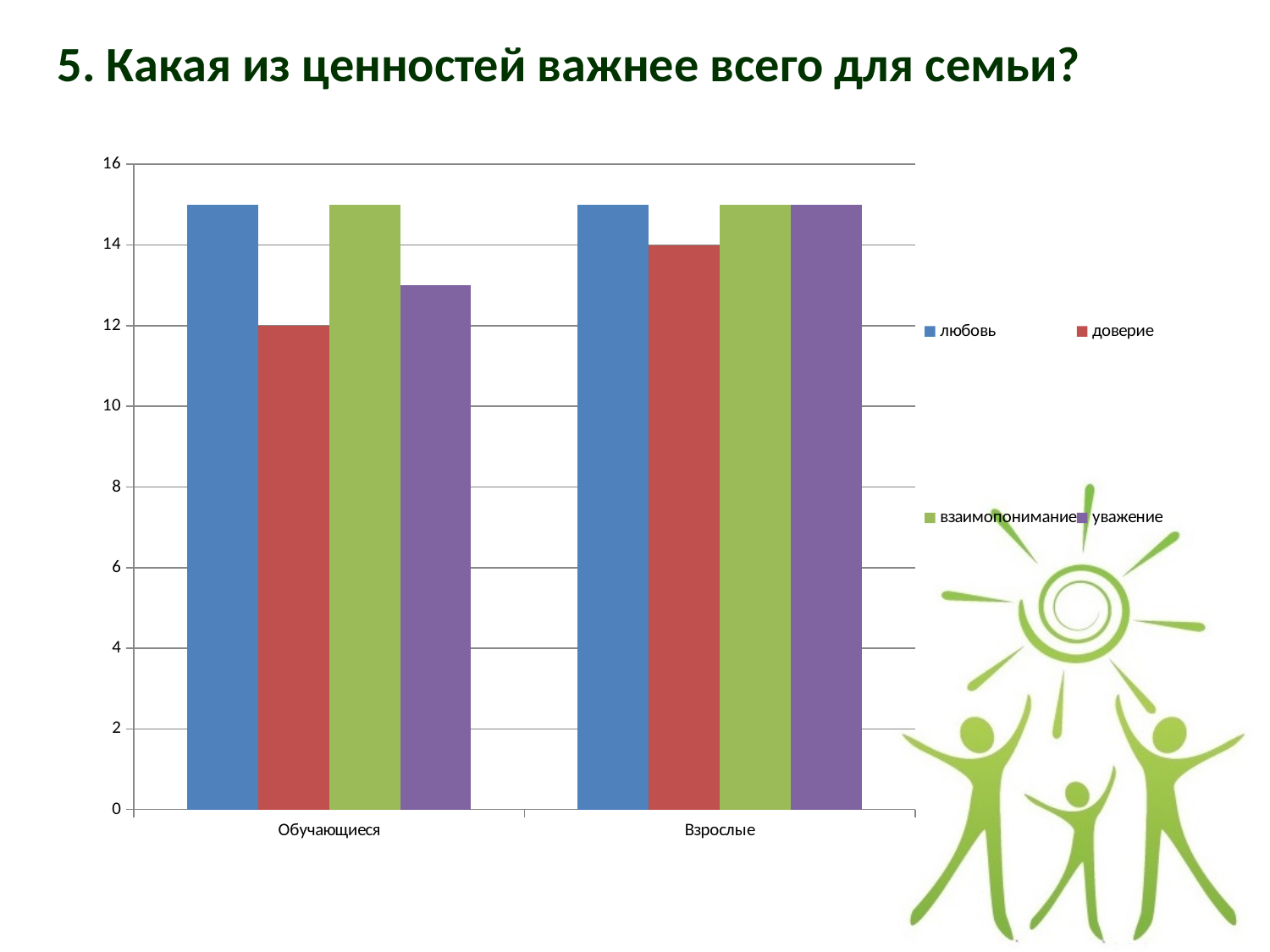

5. Какая из ценностей важнее всего для семьи?

### Chart

| Category | любовь | доверие | взаимопонимание | уважение |
|---|---|---|---|---|
| Обучающиеся | 15.0 | 12.0 | 15.0 | 13.0 |
| Взрослые | 15.0 | 14.0 | 15.0 | 15.0 |